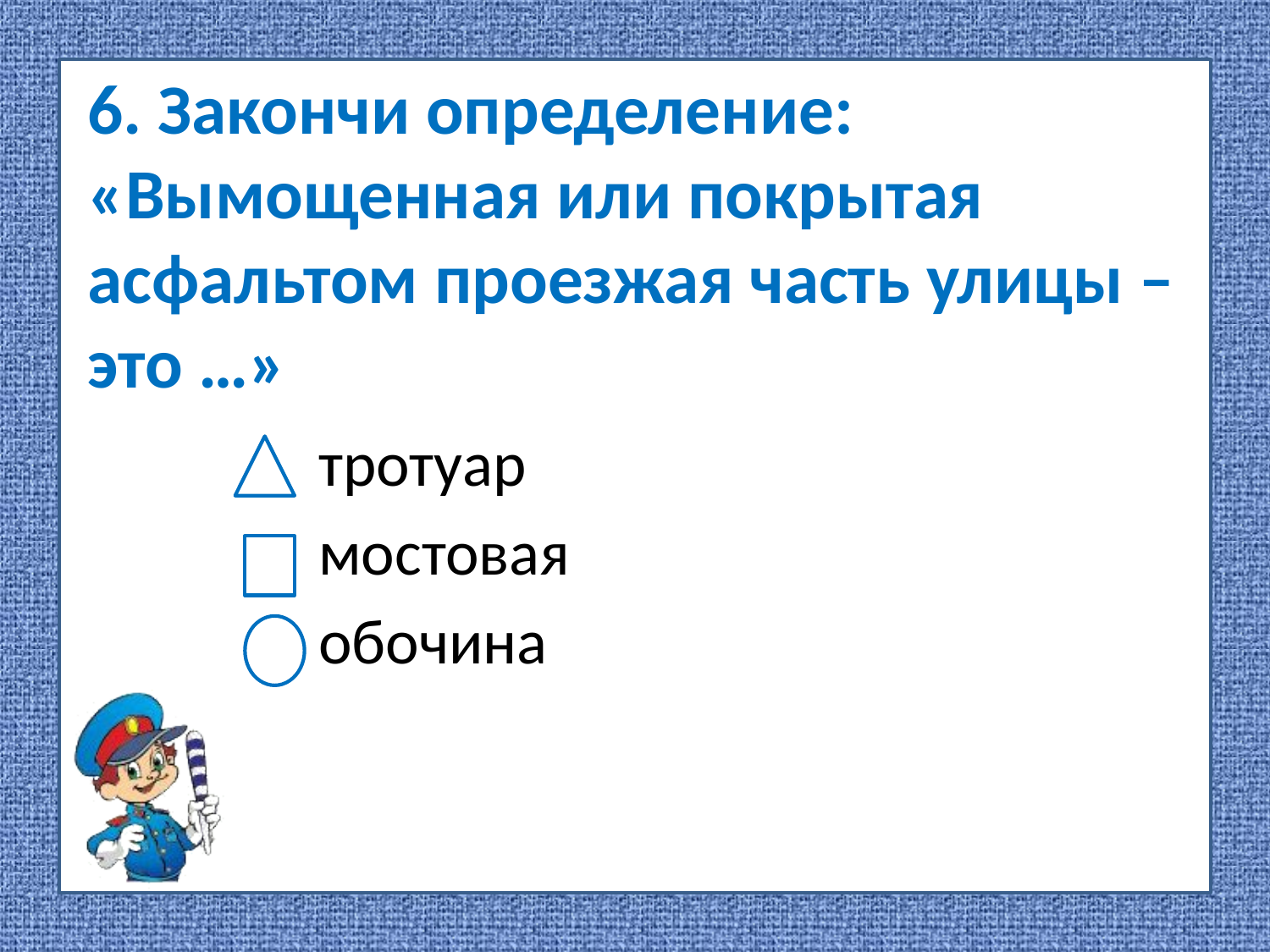

# 6. Закончи определение: «Вымощенная или покрытая асфальтом проезжая часть улицы – это …»

       тротуар
       мостовая
       обочина